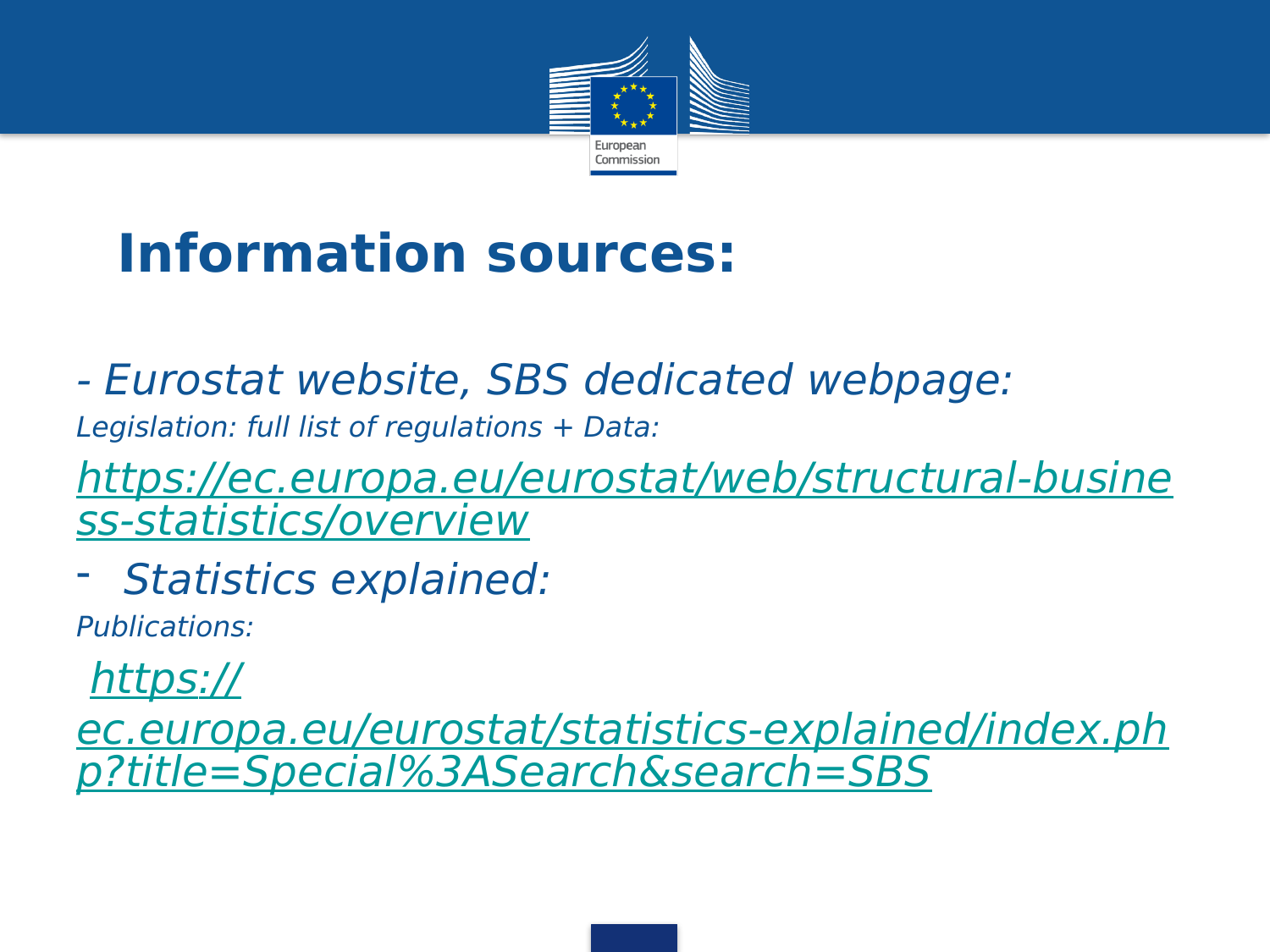

# Information sources:
- Eurostat website, SBS dedicated webpage:
Legislation: full list of regulations + Data:
https://ec.europa.eu/eurostat/web/structural-business-statistics/overview
Statistics explained:
Publications:
 https://ec.europa.eu/eurostat/statistics-explained/index.php?title=Special%3ASearch&search=SBS